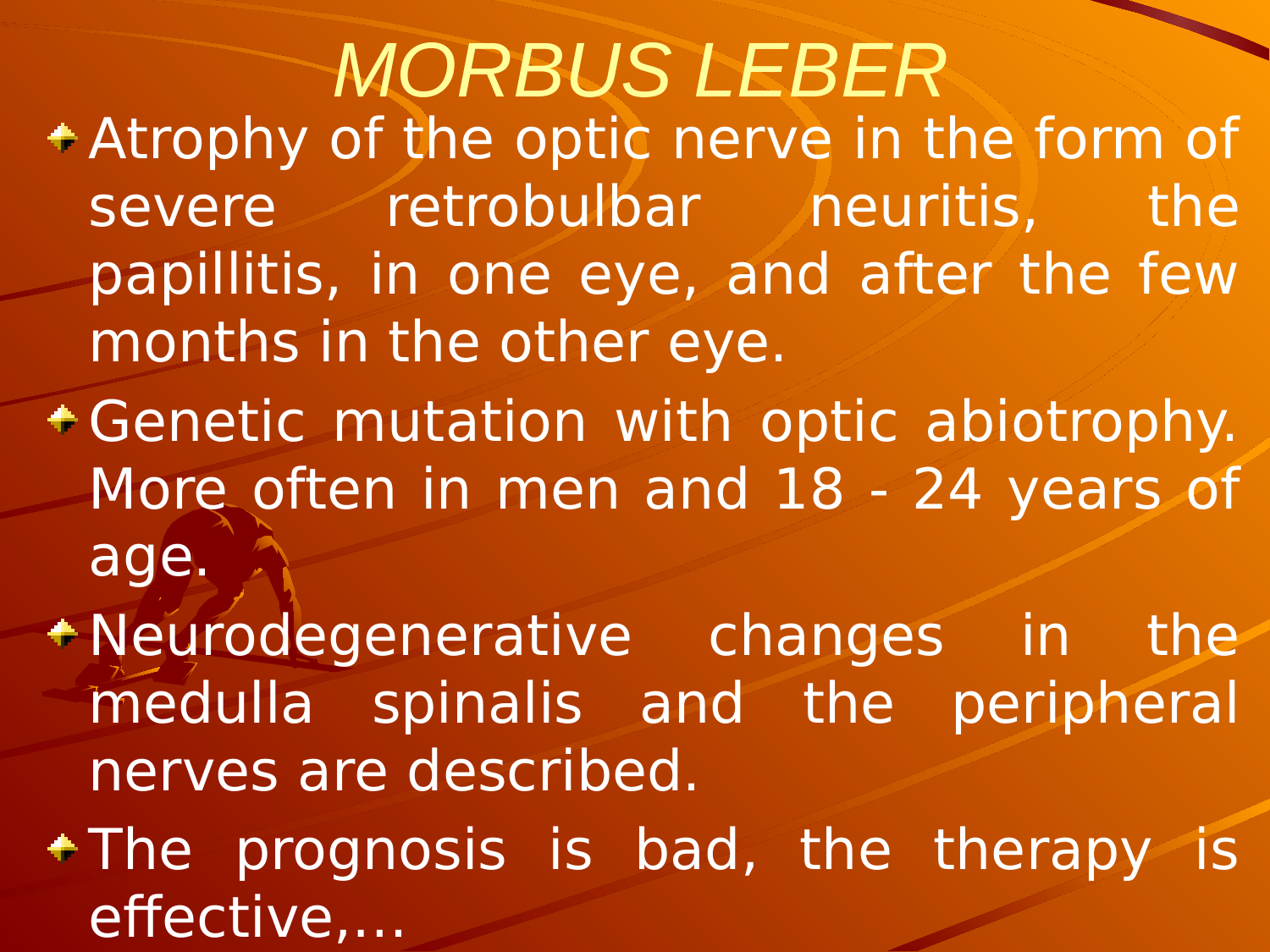

# MORBUS LEBER
Atrophy of the optic nerve in the form of severe retrobulbar neuritis, the papillitis, in one eye, and after the few months in the other eye.
Genetic mutation with optic abiotrophy. More often in men and 18 - 24 years of age.
Neurodegenerative changes in the medulla spinalis and the peripheral nerves are described.
The prognosis is bad, the therapy is effective,…